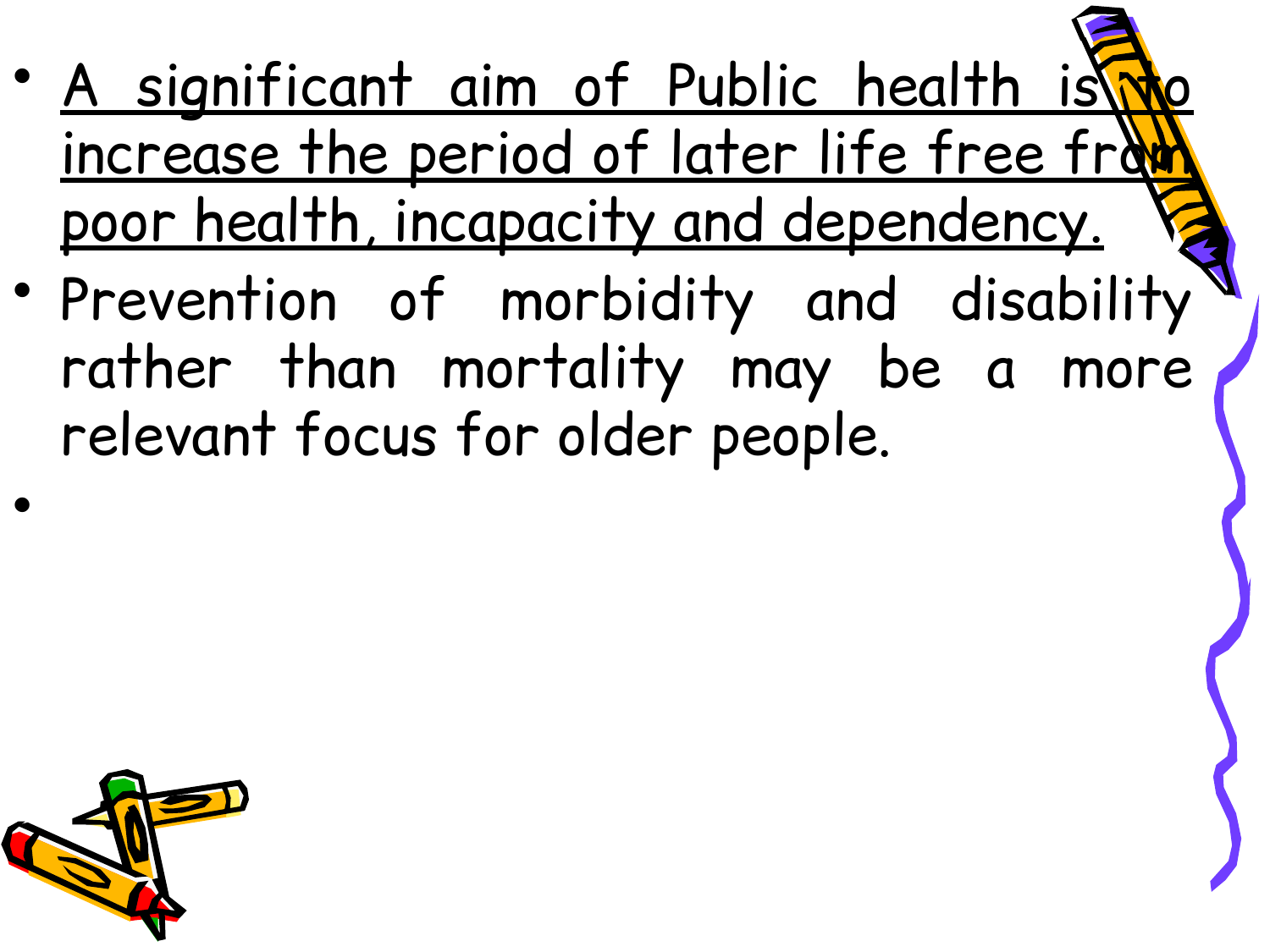

A significant aim of Public health is to increase the period of later life free from poor health, incapacity and dependency.
Prevention of morbidity and disability rather than mortality may be a more relevant focus for older people.